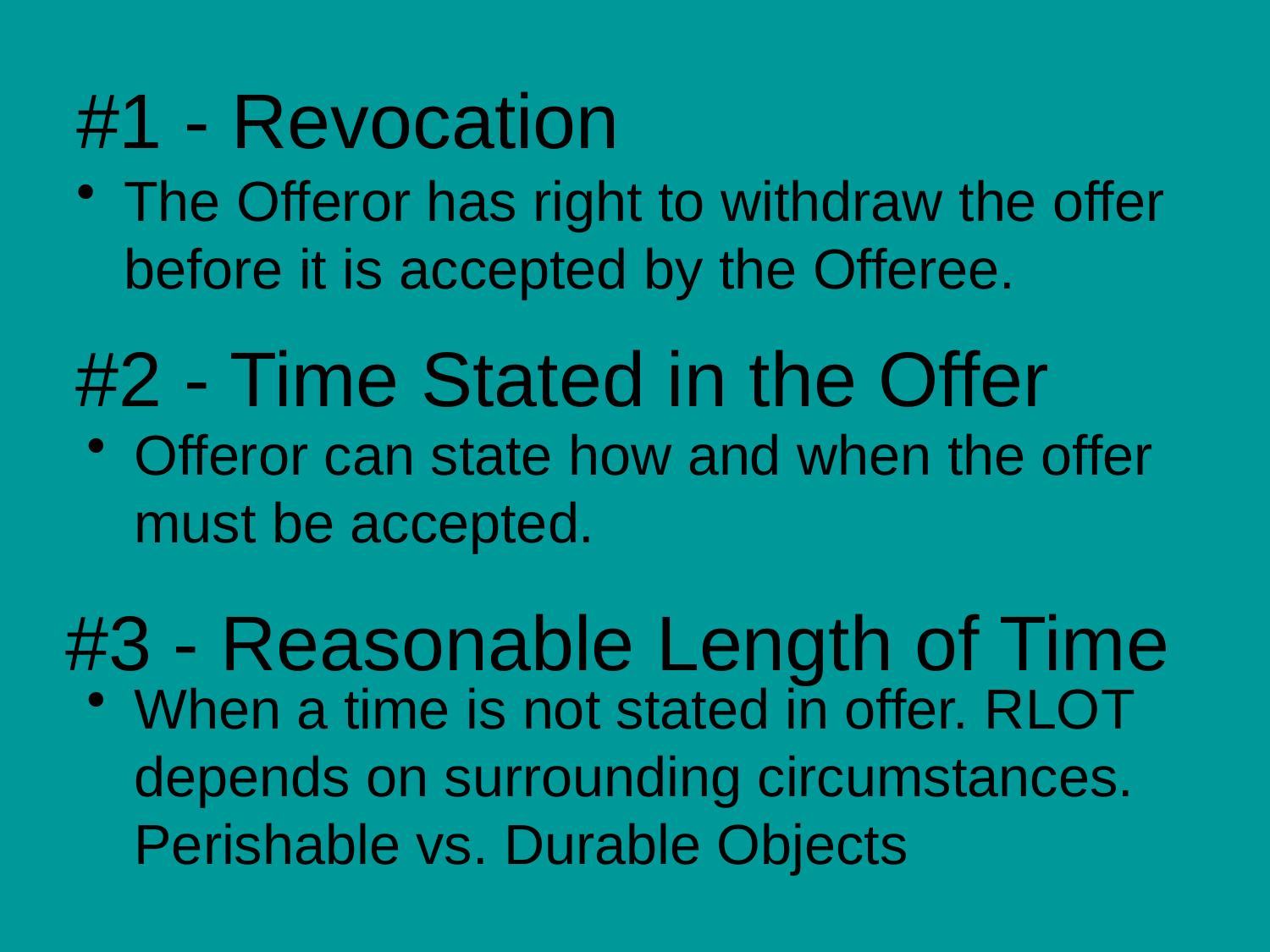

# #1 - Revocation
The Offeror has right to withdraw the offer before it is accepted by the Offeree.
#2 - Time Stated in the Offer
Offeror can state how and when the offer must be accepted.
#3 - Reasonable Length of Time
When a time is not stated in offer. RLOT depends on surrounding circumstances. Perishable vs. Durable Objects